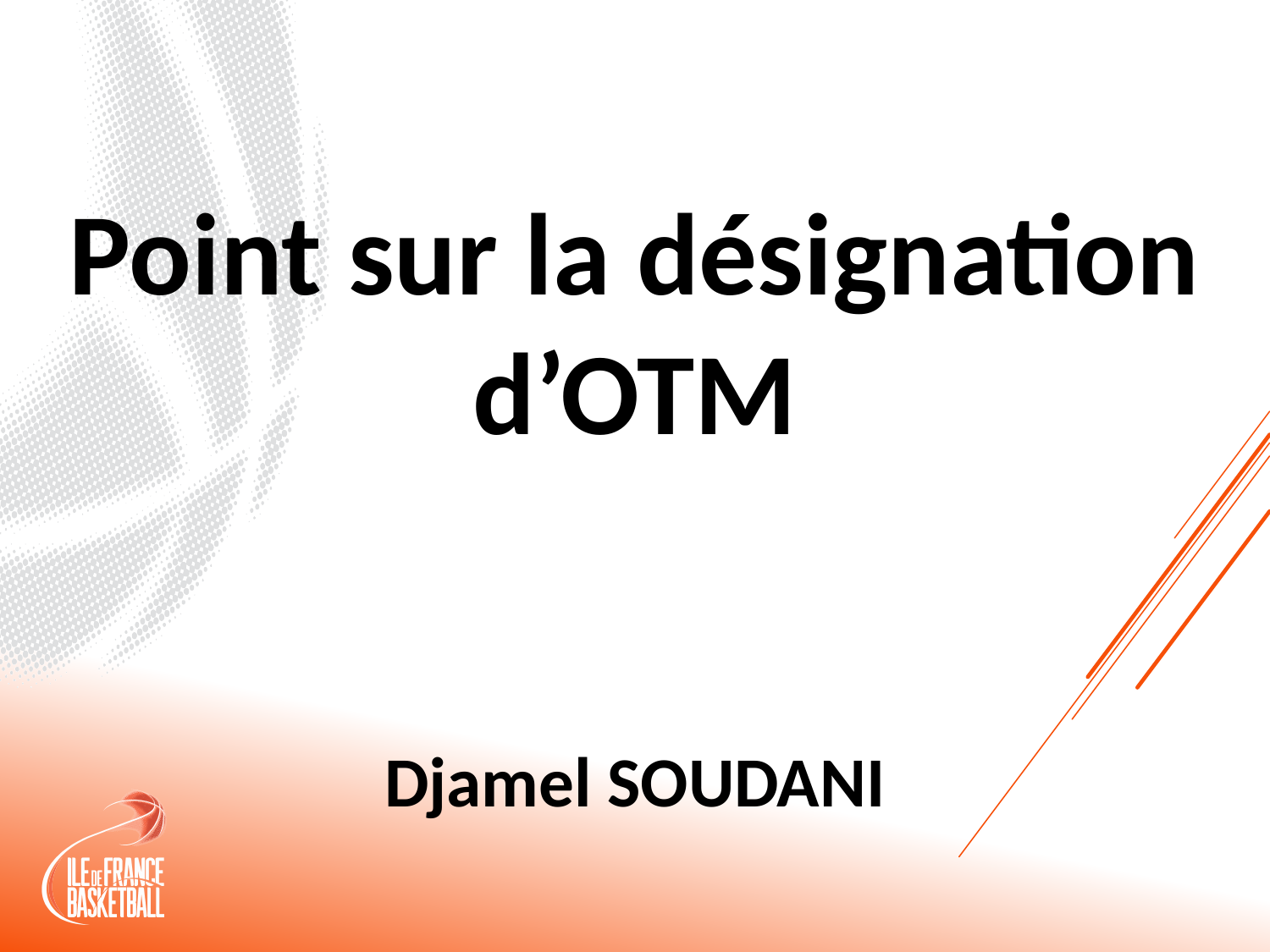

Point sur la désignation d’OTM

Djamel SOUDANI